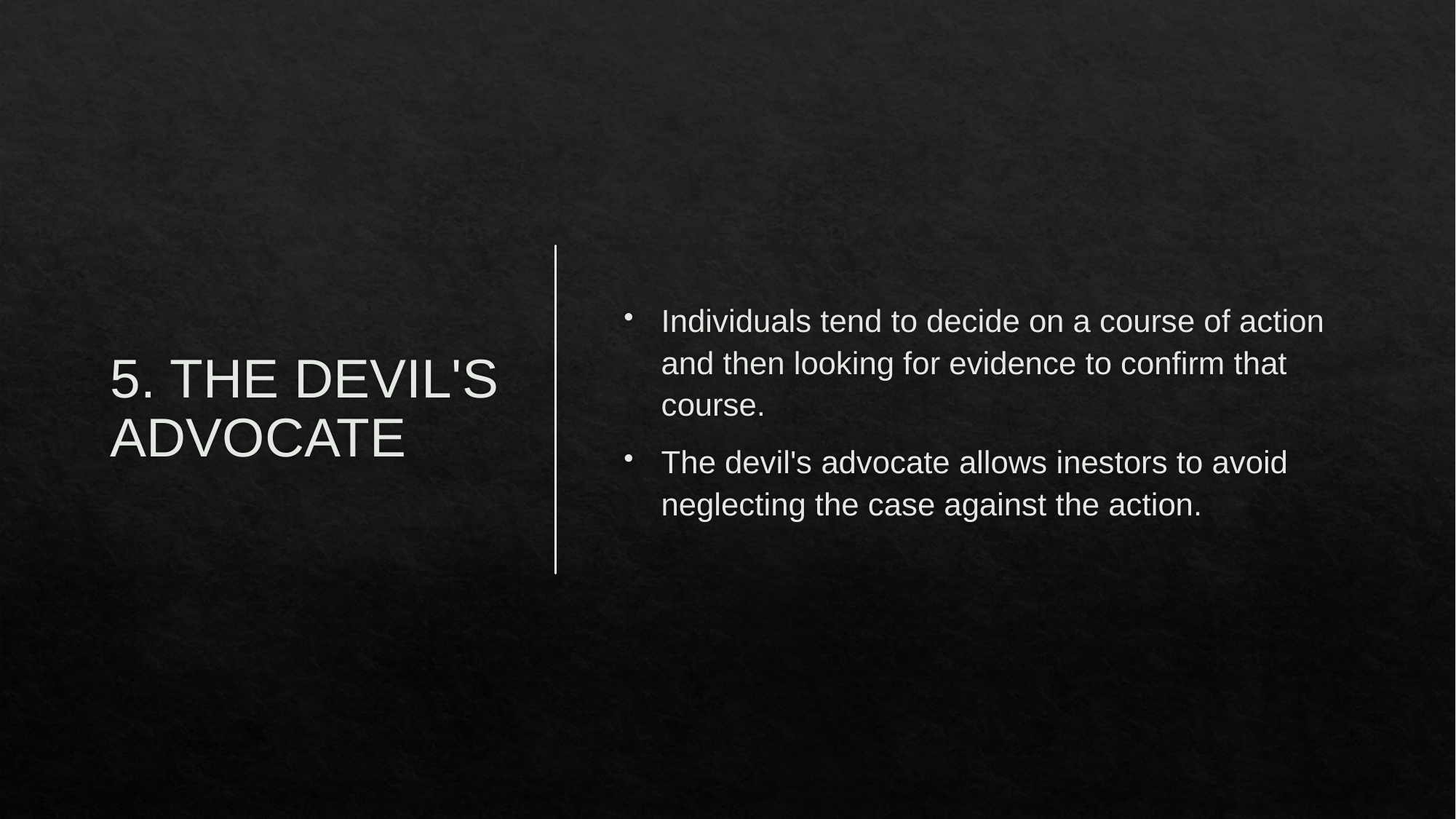

# 5. THE DEVIL'S ADVOCATE
Individuals tend to decide on a course of action and then looking for evidence to confirm that course.
The devil's advocate allows inestors to avoid neglecting the case against the action.